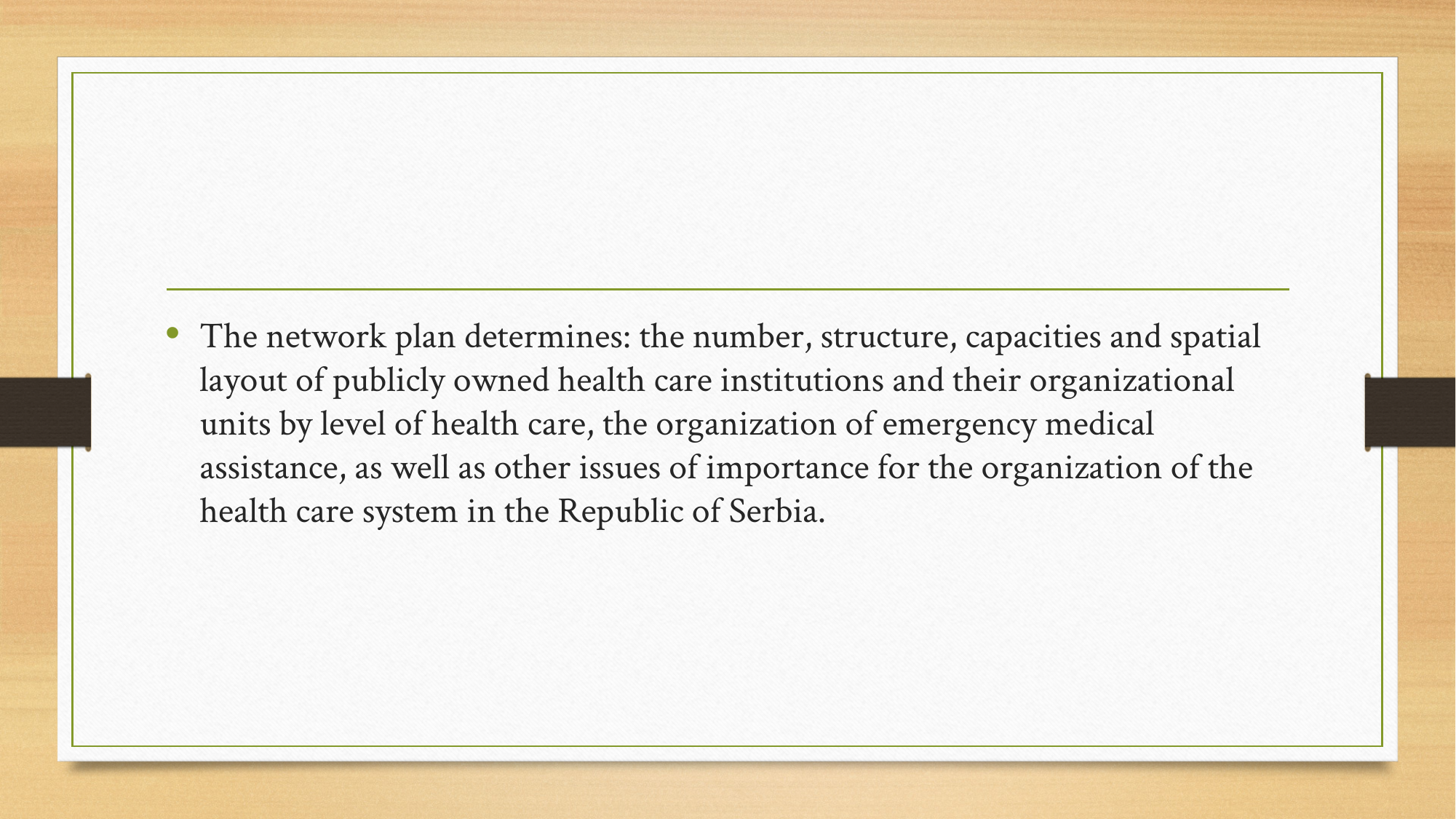

The network plan determines: the number, structure, capacities and spatial layout of publicly owned health care institutions and their organizational units by level of health care, the organization of emergency medical assistance, as well as other issues of importance for the organization of the health care system in the Republic of Serbia.